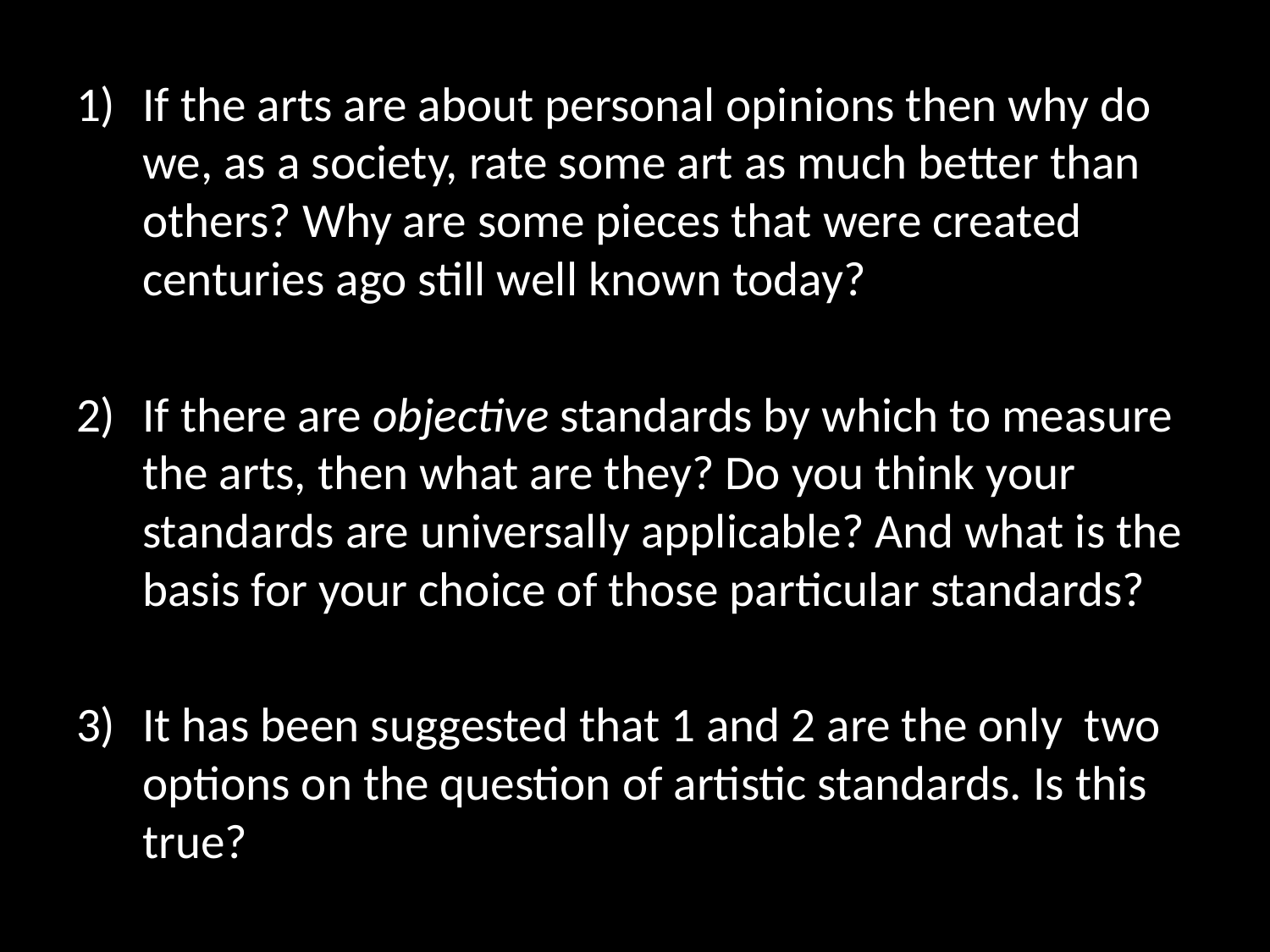

#
If the arts are about personal opinions then why do we, as a society, rate some art as much better than others? Why are some pieces that were created centuries ago still well known today?

If there are objective standards by which to measure the arts, then what are they? Do you think your standards are universally applicable? And what is the basis for your choice of those particular standards?

It has been suggested that 1 and 2 are the only  two options on the question of artistic standards. Is this true?